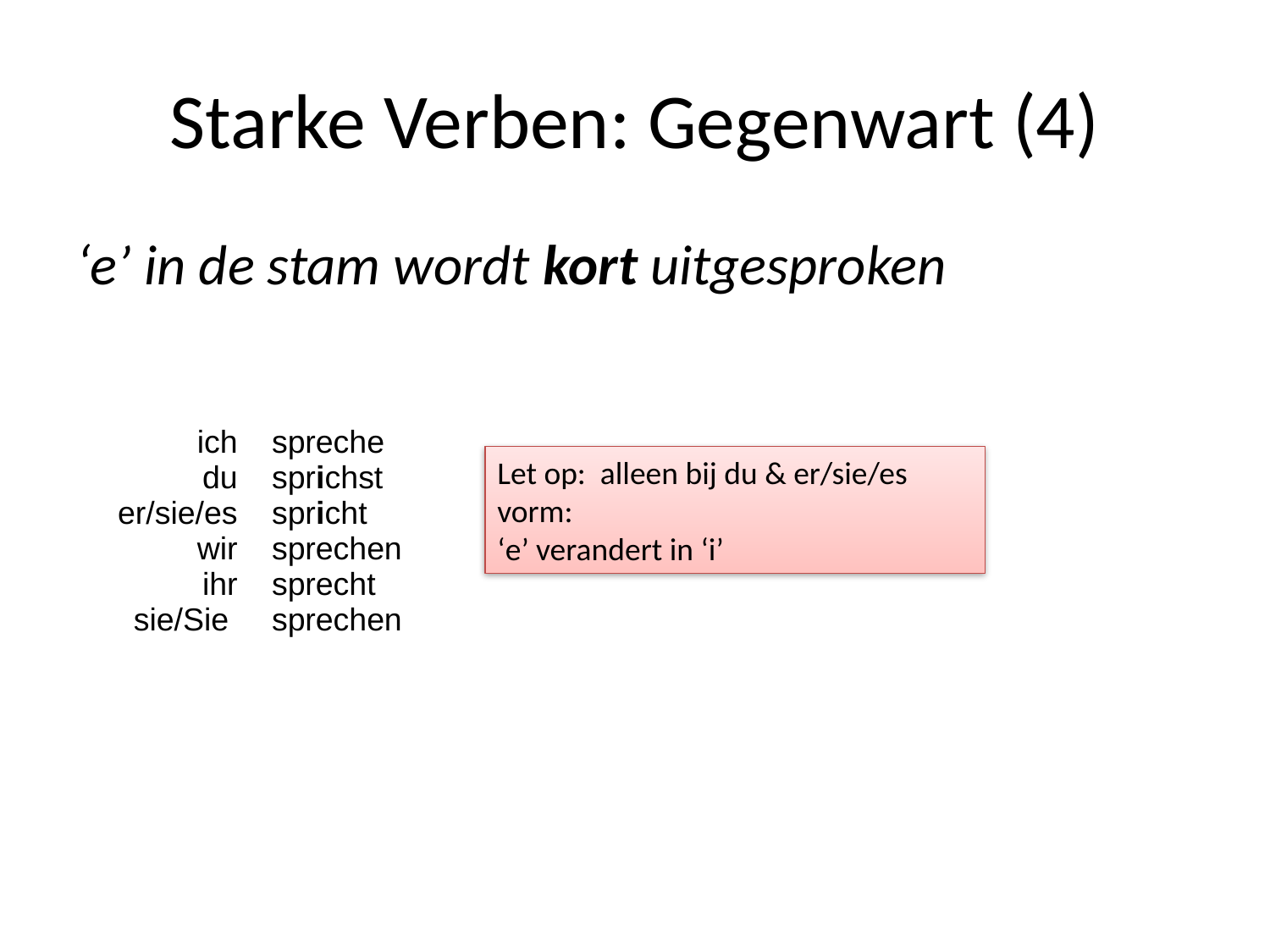

# Starke Verben: Gegenwart (4)
‘e’ in de stam wordt kort uitgesproken
| ich  du  er/sie/es  wir  ihr  sie/Sie | spreche sprichst spricht sprechen sprecht sprechen |
| --- | --- |
Let op:  alleen bij du & er/sie/es vorm:
‘e’ verandert in ‘i’